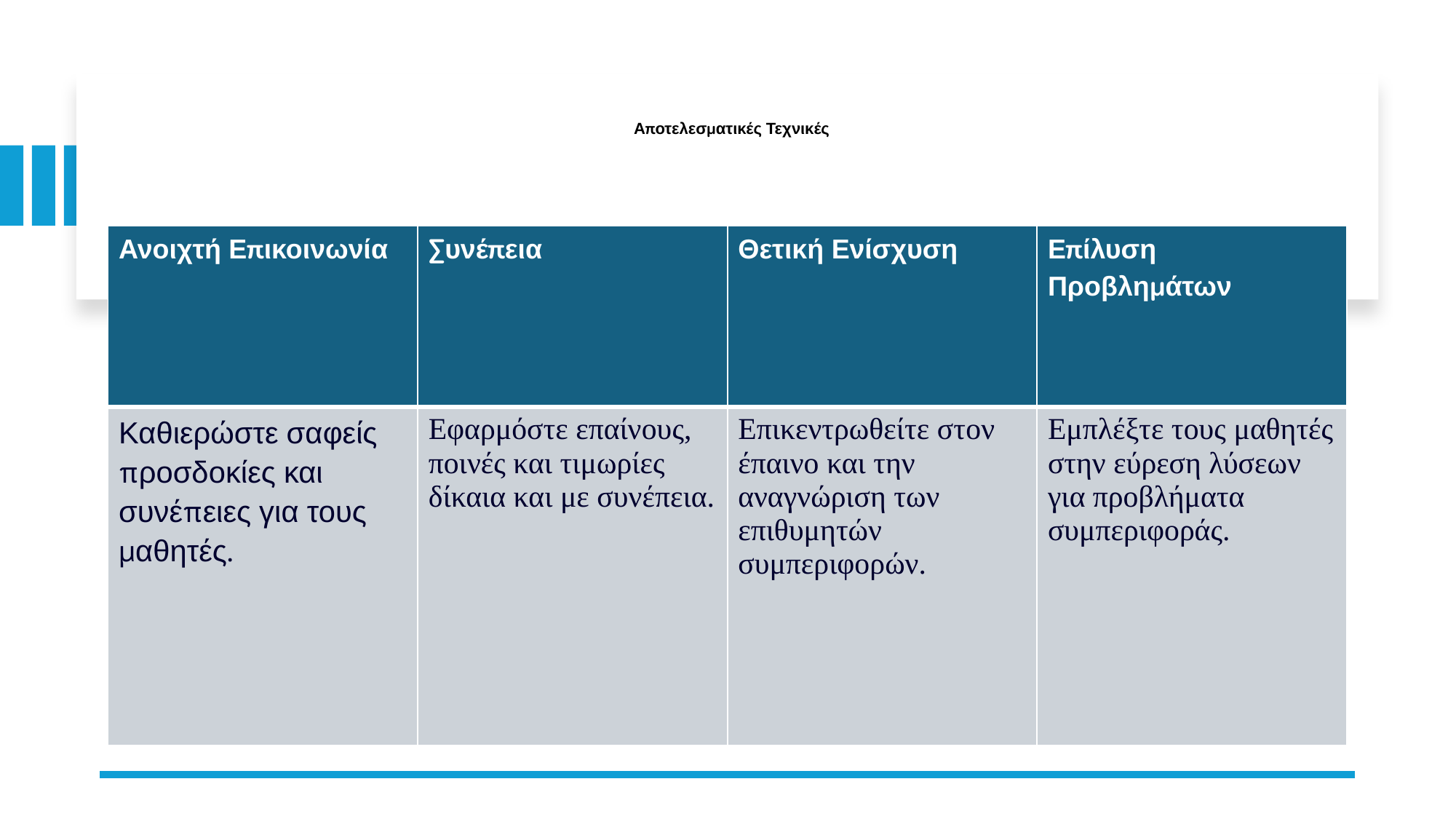

# Αποτελεσματικές Τεχνικές

| Ανοιχτή Επικοινωνία | Συνέπεια | Θετική Ενίσχυση | Επίλυση Προβλημάτων |
| --- | --- | --- | --- |
| Καθιερώστε σαφείς προσδοκίες και συνέπειες για τους μαθητές. | Εφαρμόστε επαίνους, ποινές και τιμωρίες δίκαια και με συνέπεια. | Επικεντρωθείτε στον έπαινο και την αναγνώριση των επιθυμητών συμπεριφορών. | Εμπλέξτε τους μαθητές στην εύρεση λύσεων για προβλήματα συμπεριφοράς. |